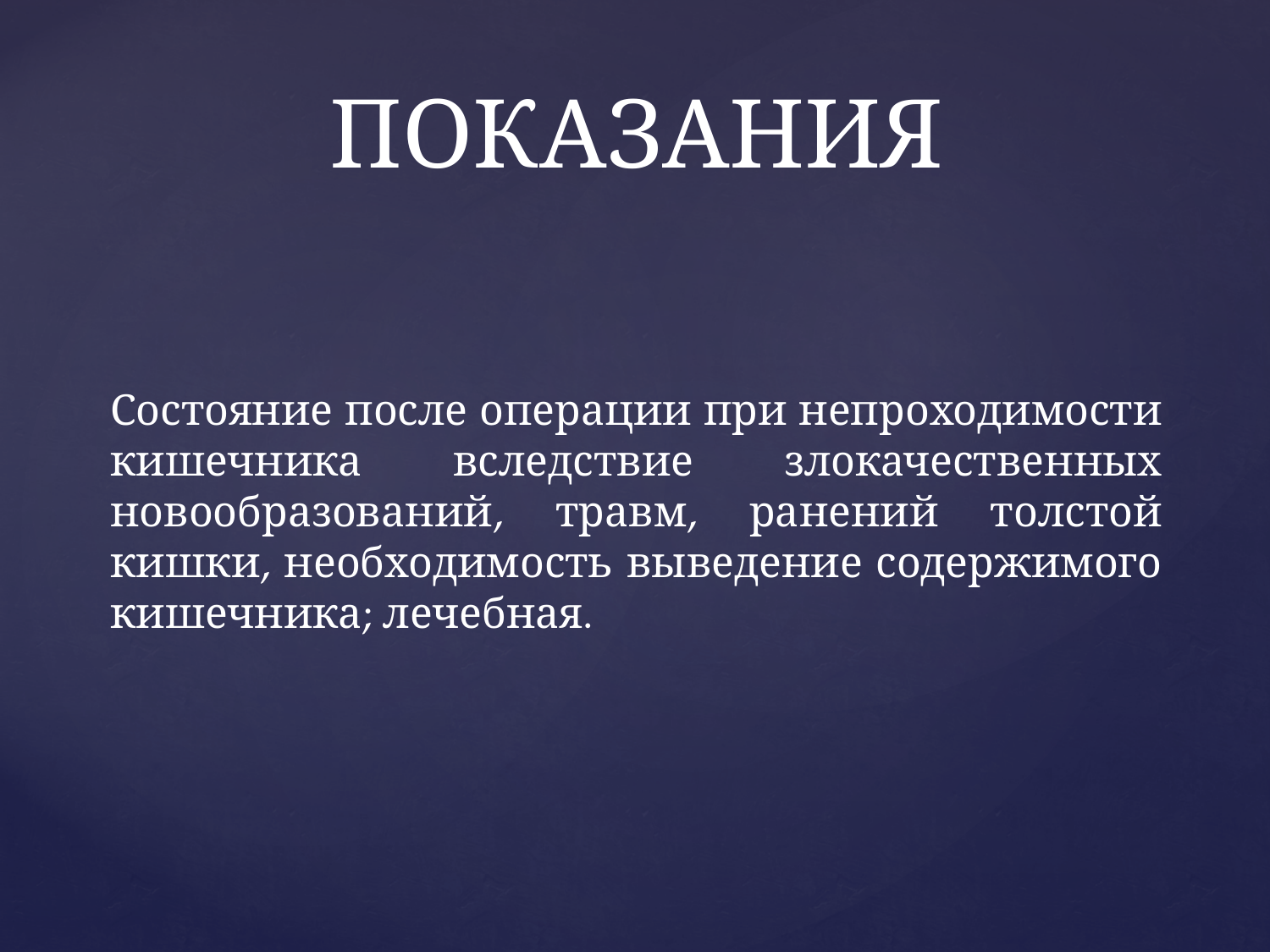

# ПОКАЗАНИЯ
Состояние после операции при непроходимости кишечника вследствие злокачественных новообразований, травм, ранений толстой кишки, необходимость выведение содержимого кишечника; лечебная.